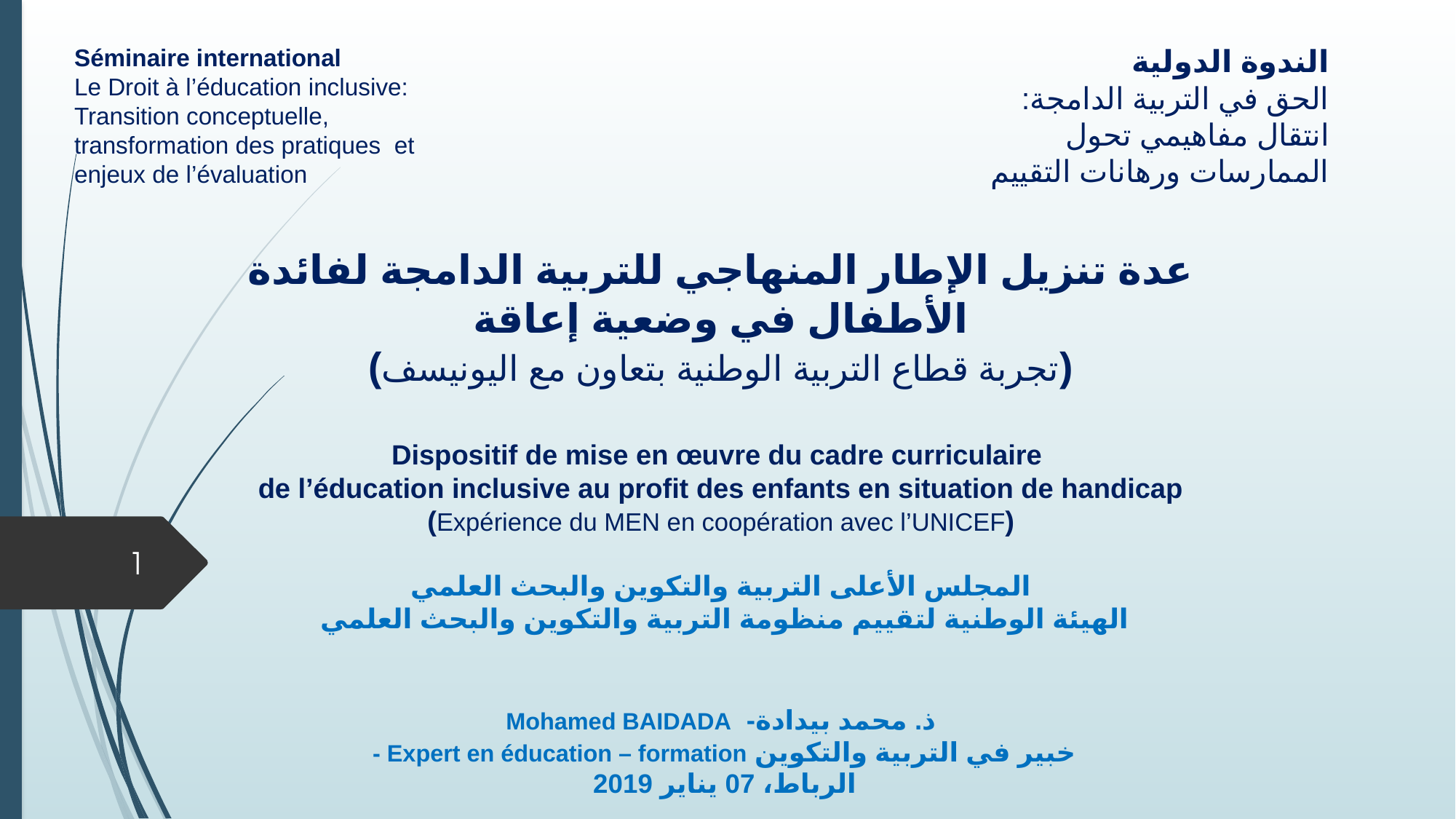

Séminaire international
Le Droit à l’éducation inclusive:
Transition conceptuelle, transformation des pratiques  et enjeux de l’évaluation
الندوة الدولية
الحق في التربية الدامجة:
انتقال مفاهيمي تحول الممارسات ورهانات التقييم
# عدة تنزيل الإطار المنهاجي للتربية الدامجة لفائدة الأطفال في وضعية إعاقة (تجربة قطاع التربية الوطنية بتعاون مع اليونيسف) Dispositif de mise en œuvre du cadre curriculaire de l’éducation inclusive au profit des enfants en situation de handicap (Expérience du MEN en coopération avec l’UNICEF)
1
المجلس الأعلى التربية والتكوين والبحث العلمي
الهيئة الوطنية لتقييم منظومة التربية والتكوين والبحث العلمي
ذ. محمد بيدادة-  Mohamed BAIDADA
خبير في التربية والتكوين Expert en éducation – formation -
الرباط، 07 يناير 2019